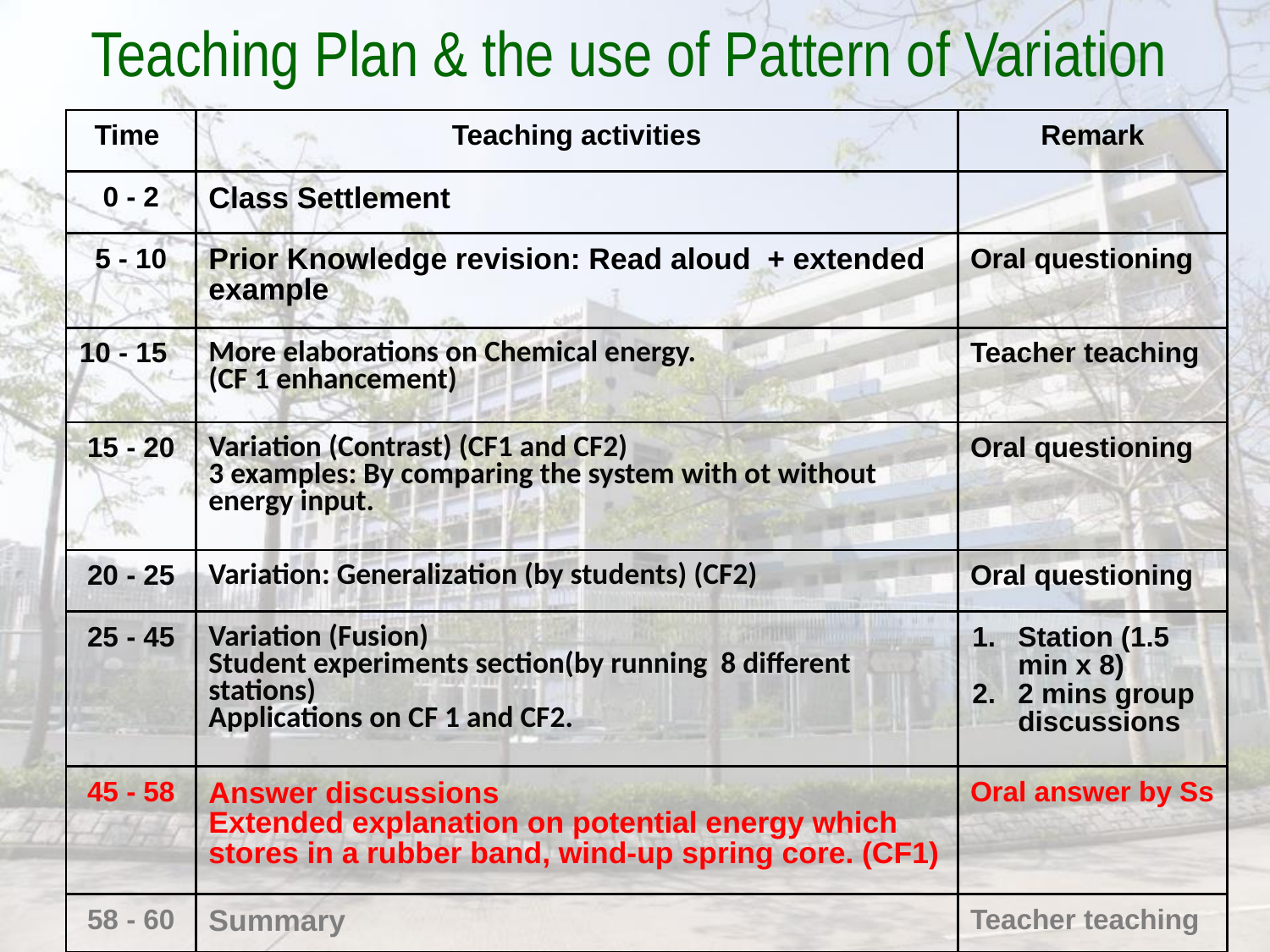

Teaching Plan & the use of Pattern of Variation
| Time | Teaching activities | Remark |
| --- | --- | --- |
| 0 - 2 | Class Settlement |  |
| 5 - 10 | Prior Knowledge revision: Read aloud + extended example | Oral questioning |
| 10 - 15 | More elaborations on Chemical energy. (CF 1 enhancement) | Teacher teaching |
| 15 - 20 | Variation (Contrast) (CF1 and CF2) 3 examples: By comparing the system with ot without energy input. | Oral questioning |
| 20 - 25 | Variation: Generalization (by students) (CF2) | Oral questioning |
| 25 - 45 | Variation (Fusion) Student experiments section(by running 8 different stations) Applications on CF 1 and CF2. | Station (1.5 min x 8) 2 mins group discussions |
| 45 - 58 | Answer discussions Extended explanation on potential energy which stores in a rubber band, wind-up spring core. (CF1) | Oral answer by Ss |
| 58 - 60 | Summary | Teacher teaching |